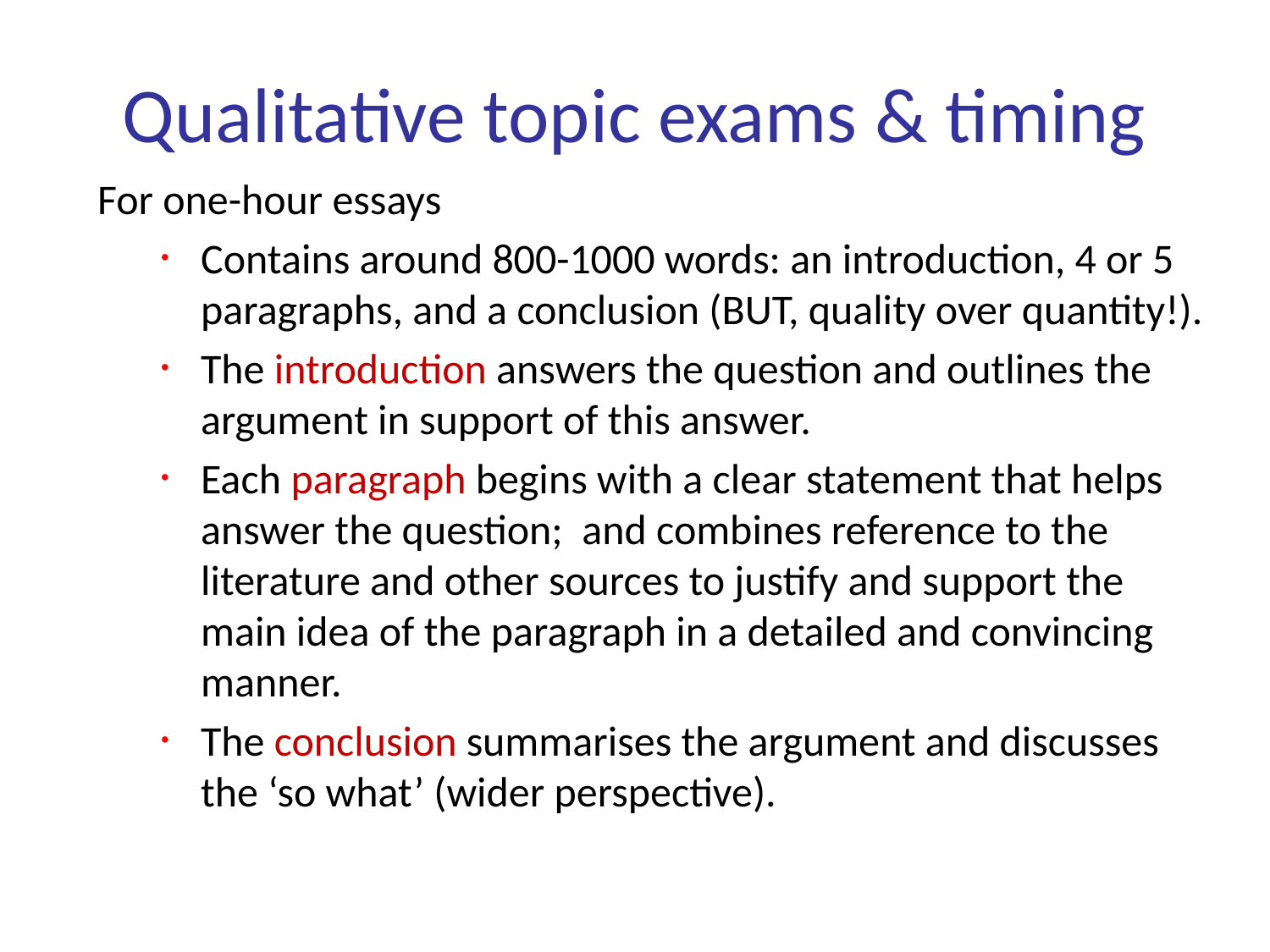

Qualitative topic exams & timing
For one-hour essays
Contains around 800-1000 words: an introduction, 4 or 5 paragraphs, and a conclusion (BUT, quality over quantity!).
The introduction answers the question and outlines the argument in support of this answer.
Each paragraph begins with a clear statement that helps answer the question;  and combines reference to the literature and other sources to justify and support the main idea of the paragraph in a detailed and convincing manner.
The conclusion summarises the argument and discusses the ‘so what’ (wider perspective).